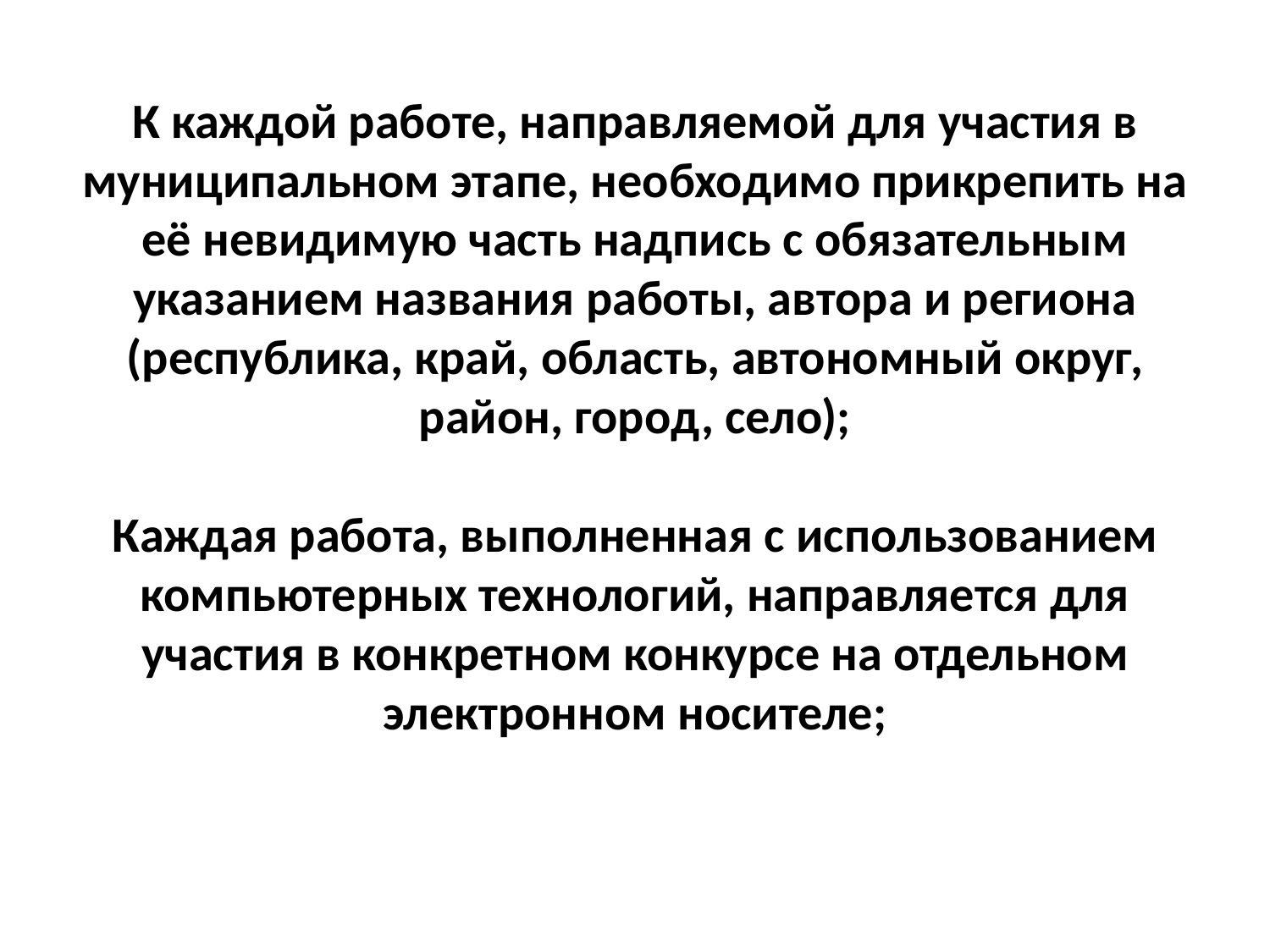

# К каждой работе, направляемой для участия в муниципальном этапе, необходимо прикрепить на её невидимую часть надпись с обязательным указанием названия работы, автора и региона (республика, край, область, автономный округ, район, город, село); Каждая работа, выполненная с использованием компьютерных технологий, направляется для участия в конкретном конкурсе на отдельном электронном носителе;